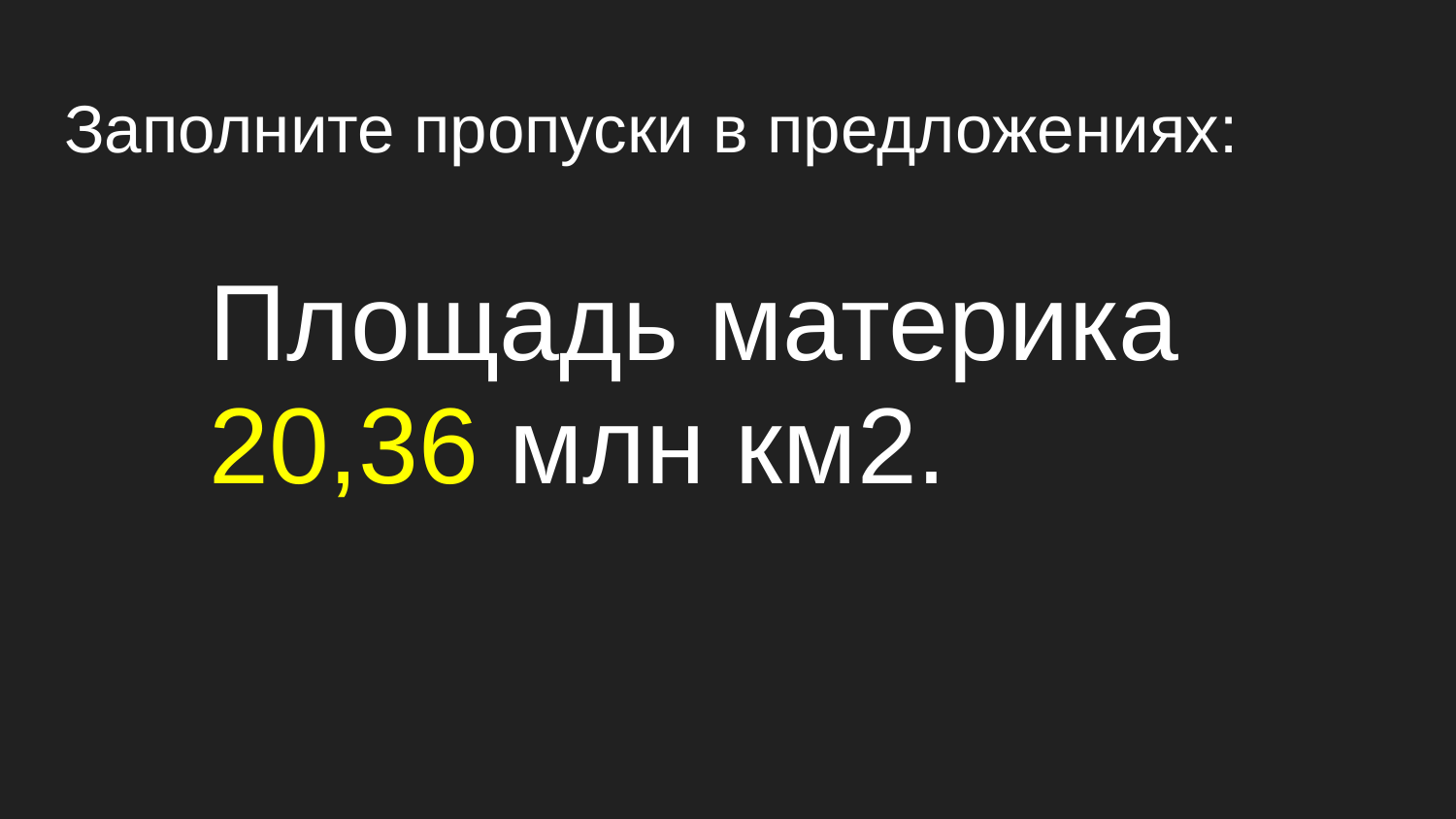

# Заполните пропуски в предложениях:
Площадь материка 20,36 млн км2.